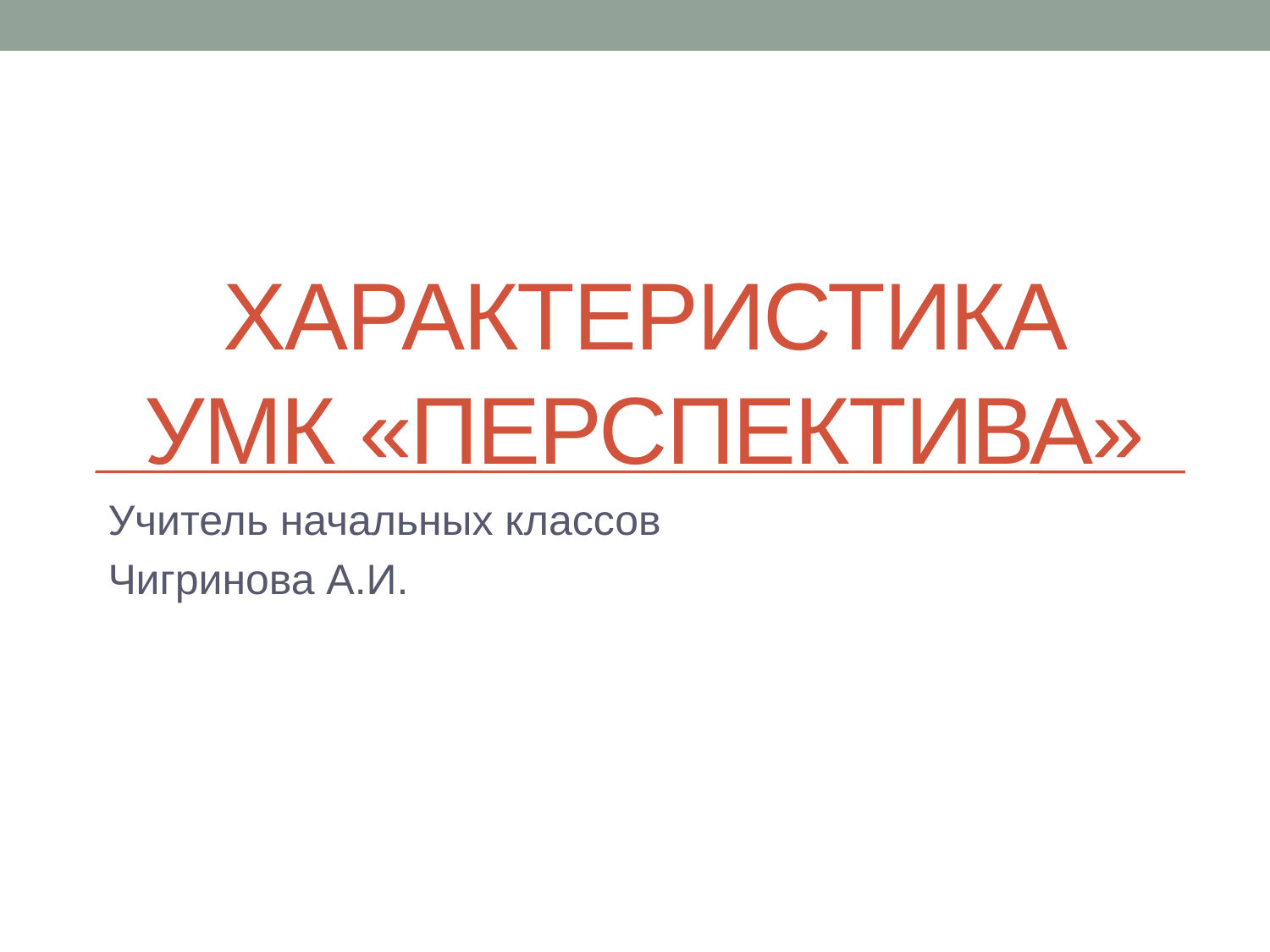

# Характеристика УМК «Перспектива»
Учитель начальных классов
Чигринова А.И.